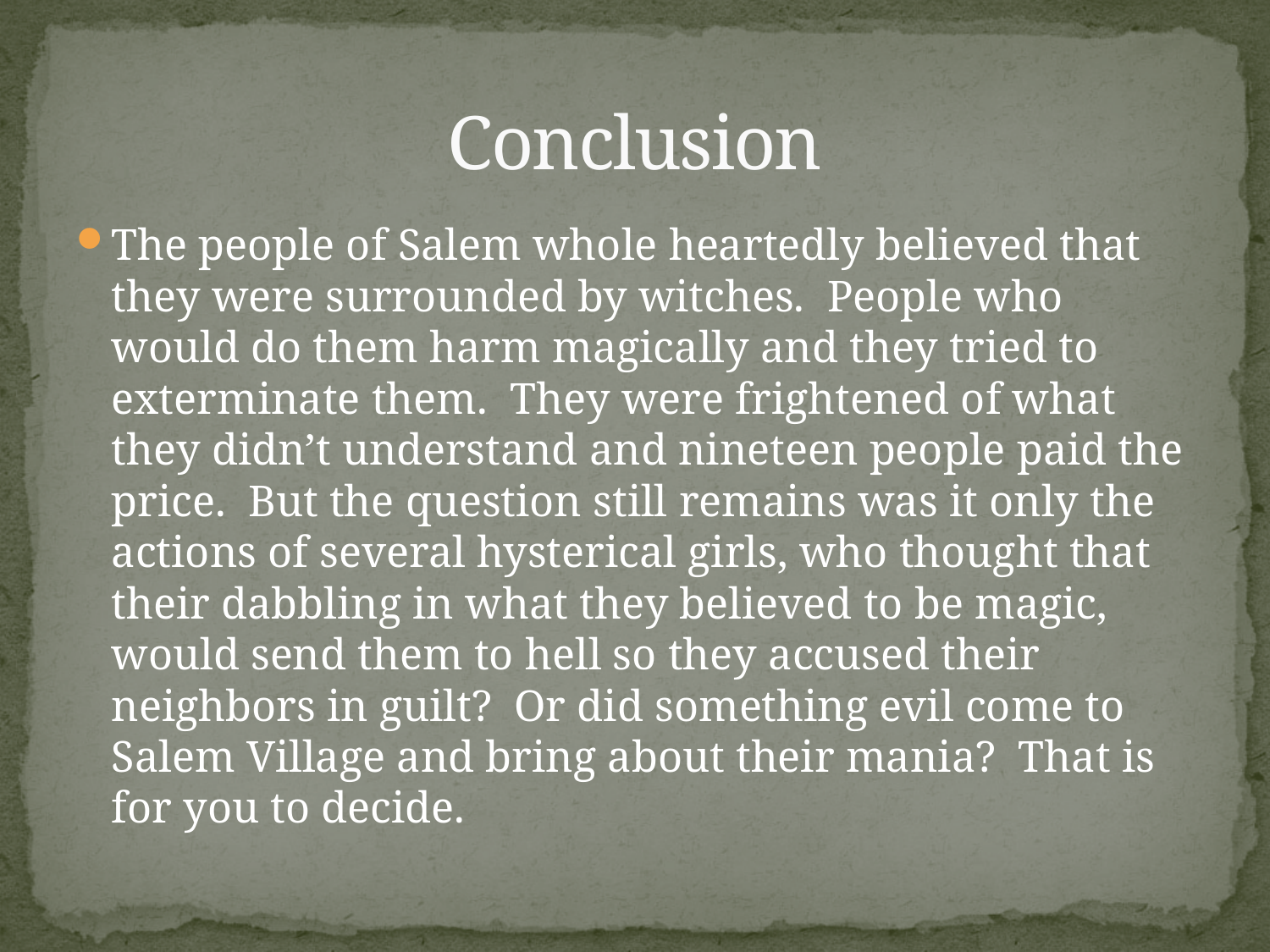

# Conclusion
The people of Salem whole heartedly believed that they were surrounded by witches.  People who would do them harm magically and they tried to exterminate them.  They were frightened of what they didn’t understand and nineteen people paid the price.  But the question still remains was it only the actions of several hysterical girls, who thought that their dabbling in what they believed to be magic, would send them to hell so they accused their neighbors in guilt?  Or did something evil come to Salem Village and bring about their mania?  That is for you to decide.